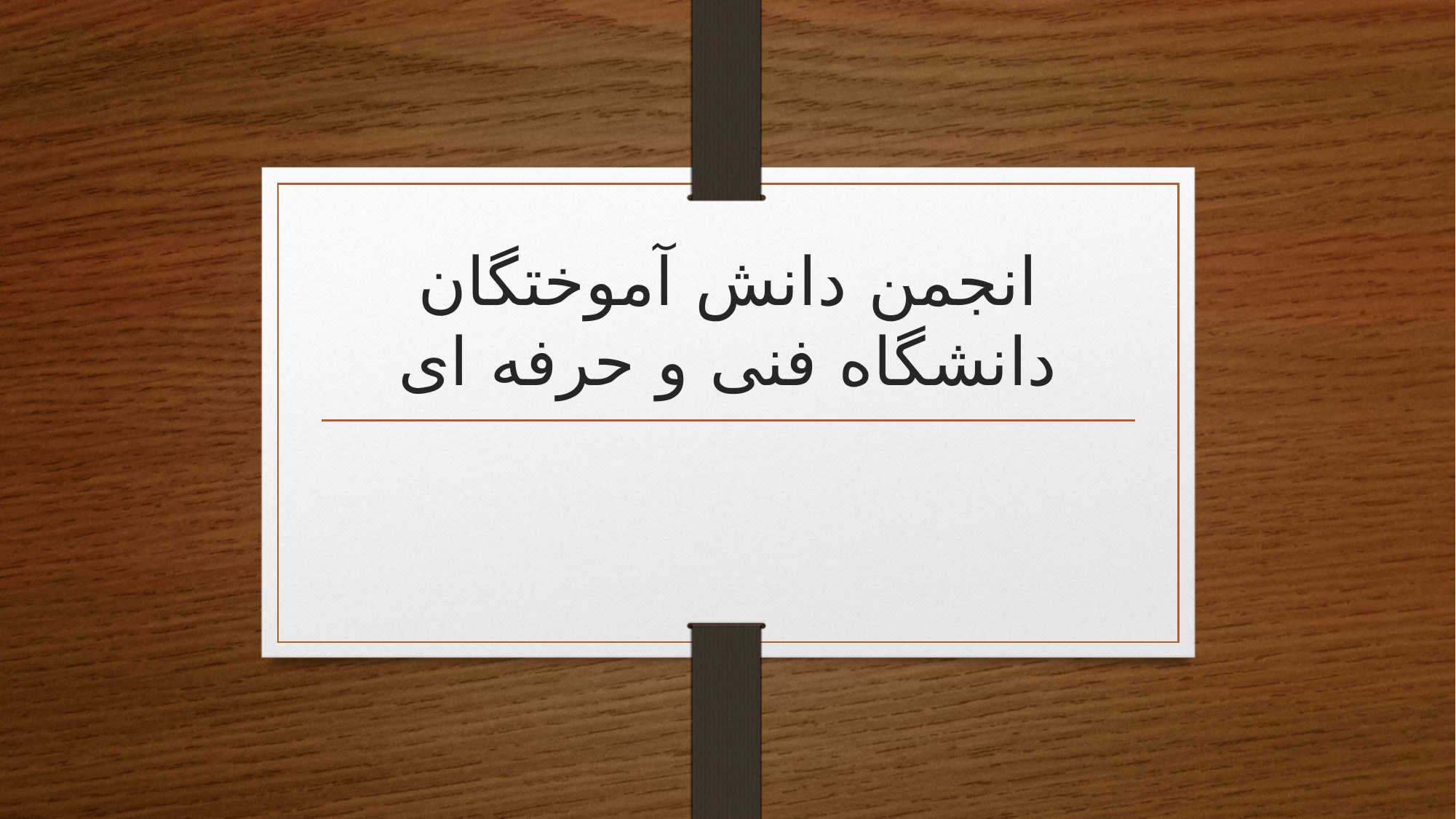

# انجمن دانش آموختگان دانشگاه فنی و حرفه ای